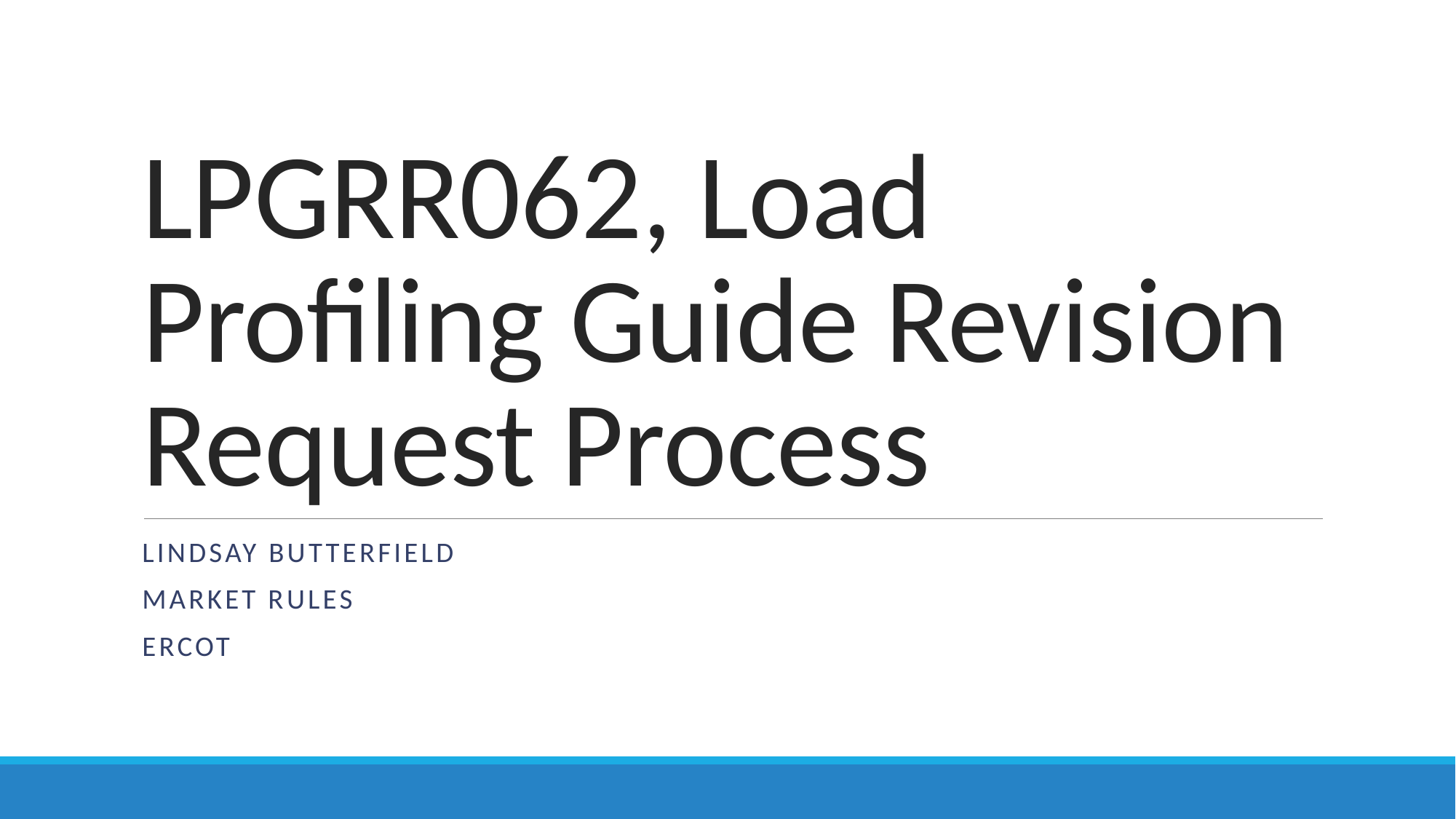

# LPGRR062, Load Profiling Guide Revision Request Process
Lindsay Butterfield
Market Rules
ERCOT